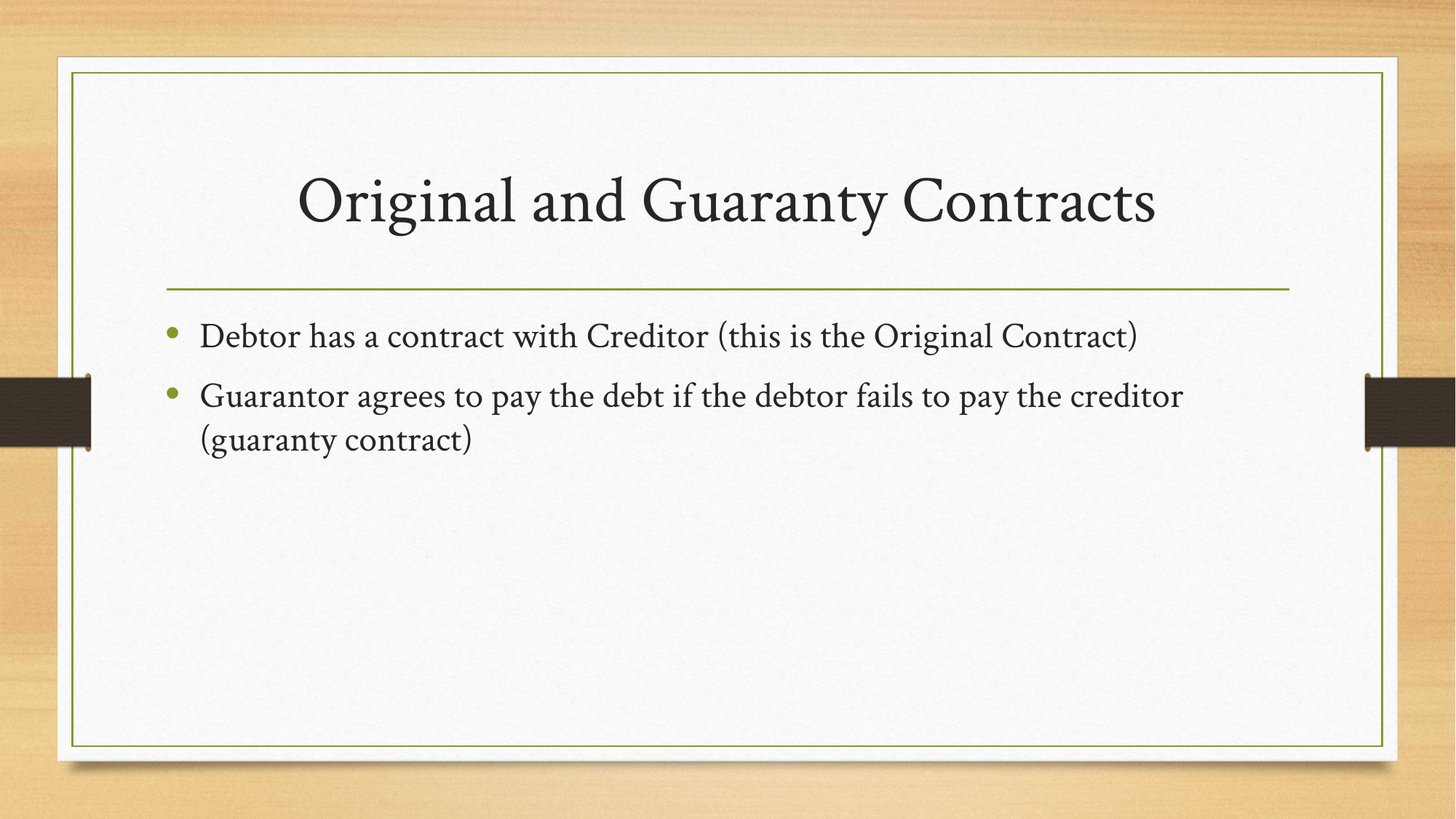

# Original and Guaranty Contracts
Debtor has a contract with Creditor (this is the Original Contract)
Guarantor agrees to pay the debt if the debtor fails to pay the creditor (guaranty contract)